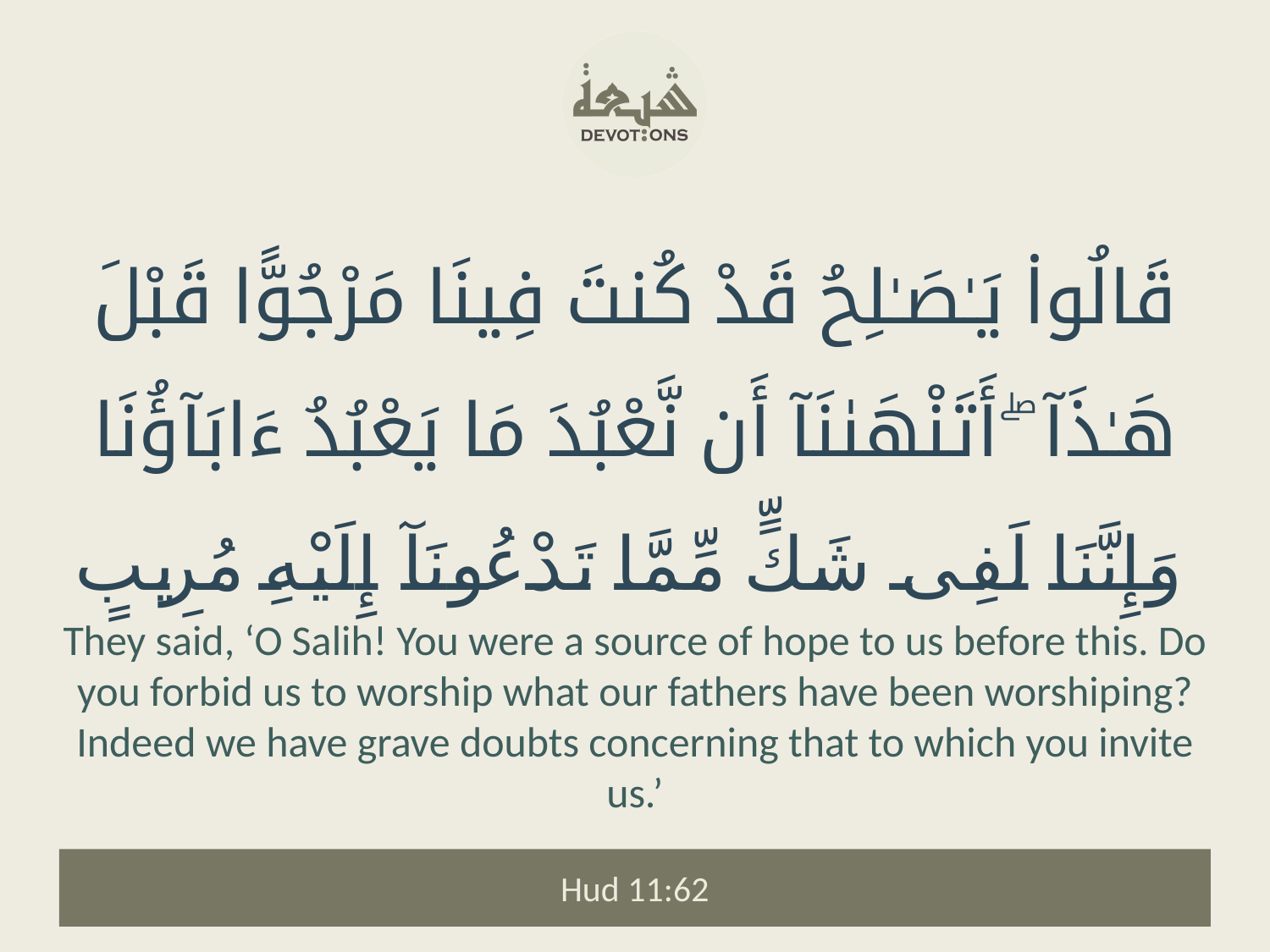

قَالُوا۟ يَـٰصَـٰلِحُ قَدْ كُنتَ فِينَا مَرْجُوًّا قَبْلَ هَـٰذَآ ۖ أَتَنْهَىٰنَآ أَن نَّعْبُدَ مَا يَعْبُدُ ءَابَآؤُنَا وَإِنَّنَا لَفِى شَكٍّ مِّمَّا تَدْعُونَآ إِلَيْهِ مُرِيبٍ
They said, ‘O Salih! You were a source of hope to us before this. Do you forbid us to worship what our fathers have been worshiping? Indeed we have grave doubts concerning that to which you invite us.’
Hud 11:62